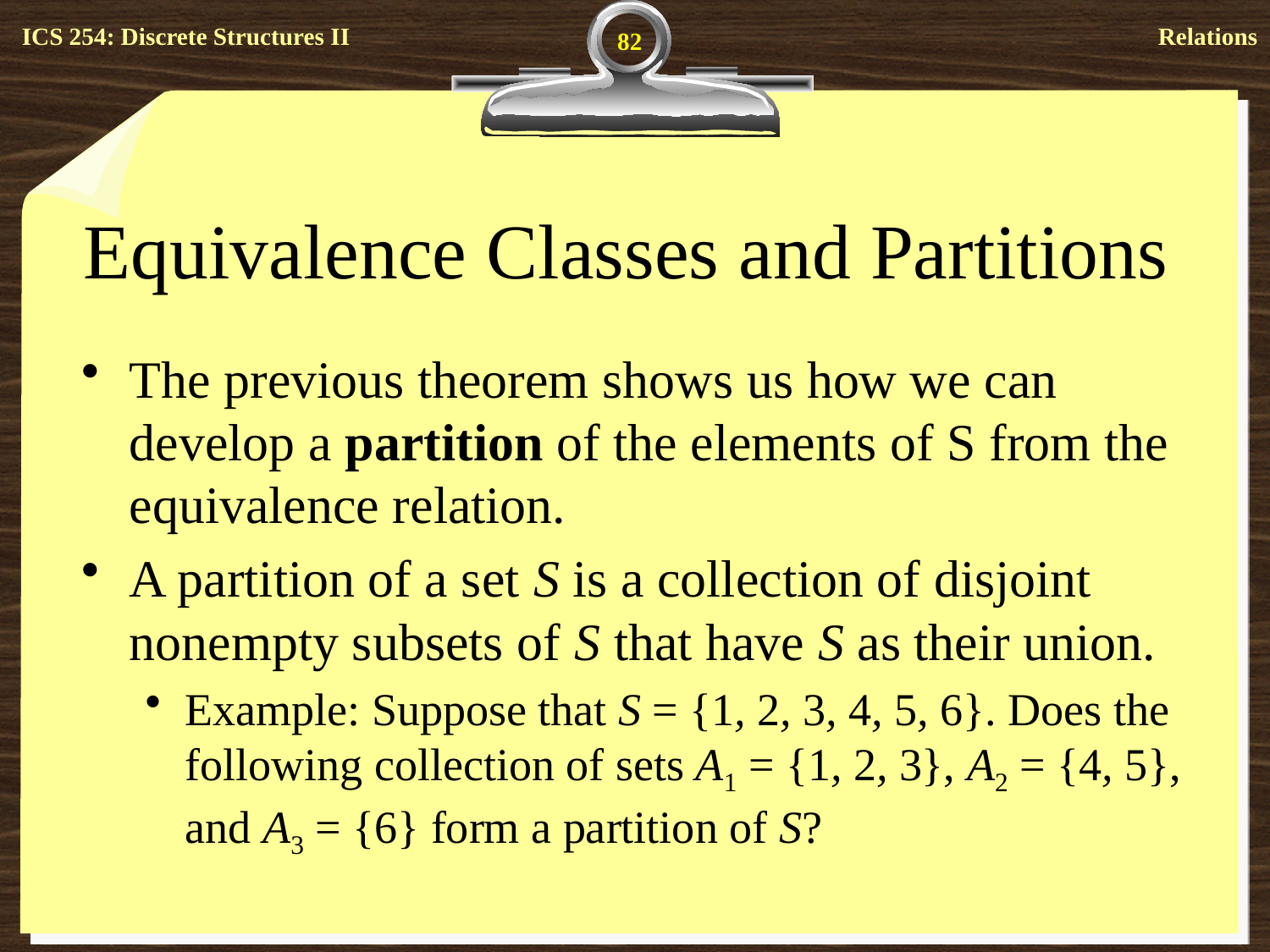

82
# Equivalence Classes and Partitions
The previous theorem shows us how we can develop a partition of the elements of S from the equivalence relation.
A partition of a set S is a collection of disjoint nonempty subsets of S that have S as their union.
Example: Suppose that S = {1, 2, 3, 4, 5, 6}. Does the  following collection of sets A1 = {1, 2, 3}, A2 = {4, 5}, and A3 = {6} form a partition of S?